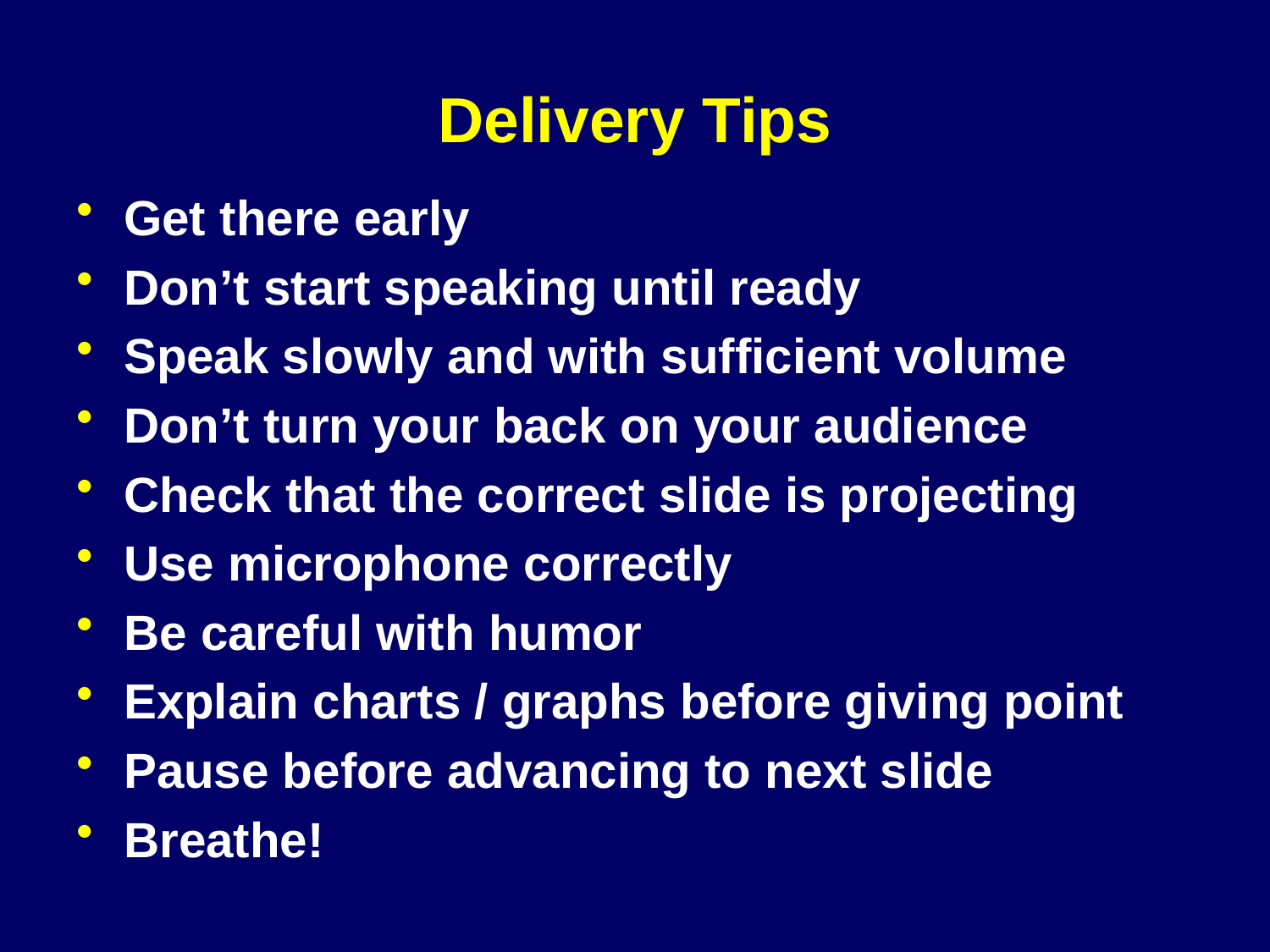

# Delivery Tips
Get there early
Don’t start speaking until ready
Speak slowly and with sufficient volume
Don’t turn your back on your audience
Check that the correct slide is projecting
Use microphone correctly
Be careful with humor
Explain charts / graphs before giving point
Pause before advancing to next slide
Breathe!